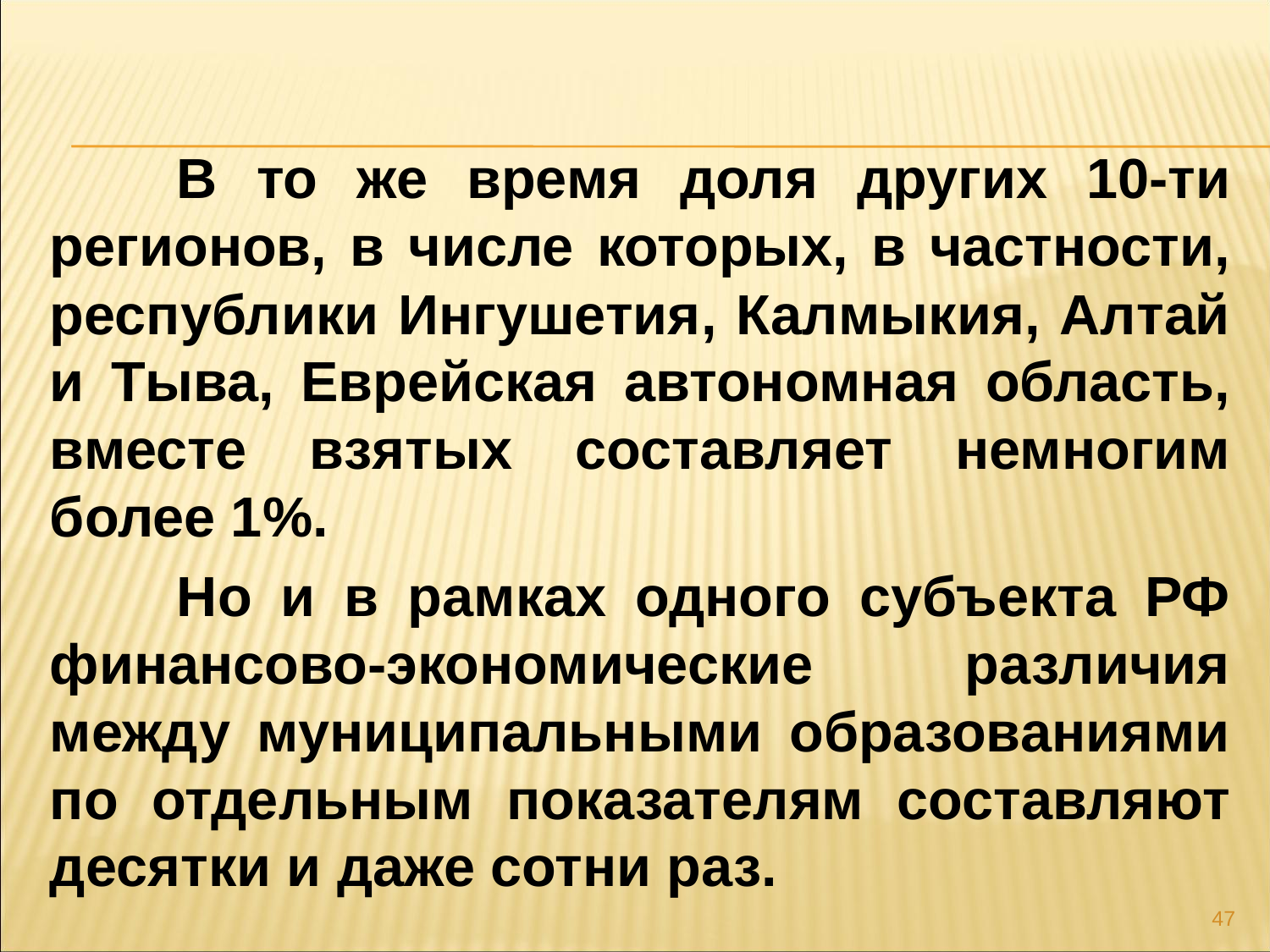

В то же время доля других 10-ти регионов, в числе которых, в частности, республики Ингушетия, Калмыкия, Алтай и Тыва, Еврейская автономная область, вместе взятых составляет немногим более 1%.
	Но и в рамках одного субъекта РФ финансово-экономические различия между муниципальными образованиями по отдельным показателям составляют десятки и даже сотни раз.
47